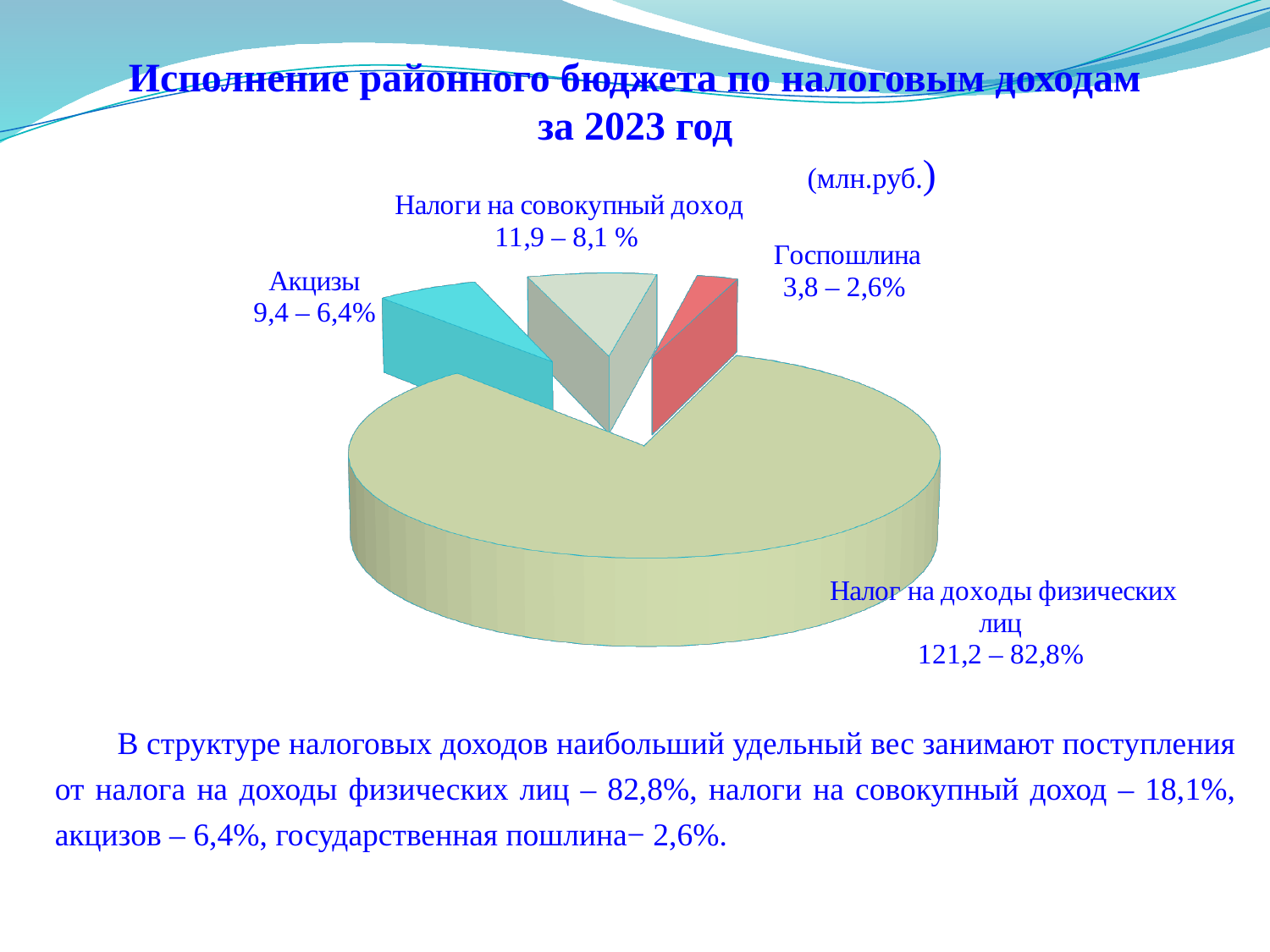

# Исполнение районного бюджета по налоговым доходам за 2023 год (млн.руб.)

[unsupported chart]

В структуре налоговых доходов наибольший удельный вес занимают поступления от налога на доходы физических лиц – 82,8%, налоги на совокупный доход – 18,1%, акцизов – 6,4%, государственная пошлина− 2,6%.